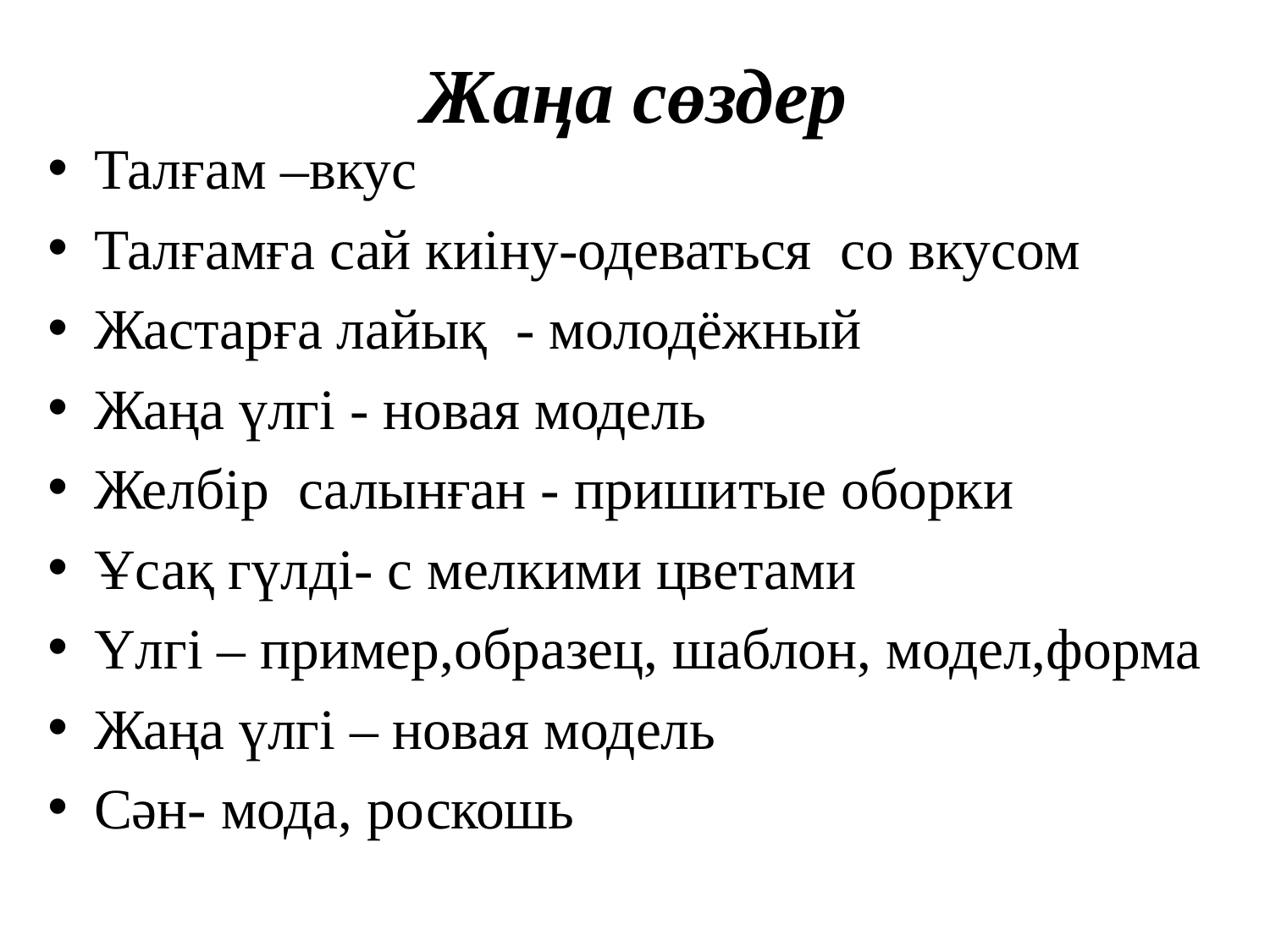

# Жаңа сөздер
Талғам –вкус
Талғамға сай киіну-одеваться  со вкусом
Жастарға лайық  - молодёжный
Жаңа үлгі - новая модель
Желбір  салынған - пришитые оборки
Ұсақ гүлді- с мелкими цветами
Үлгі – пример,образец, шаблон, модел,форма
Жаңа үлгі – новая модель
Сән- мода, роскошь